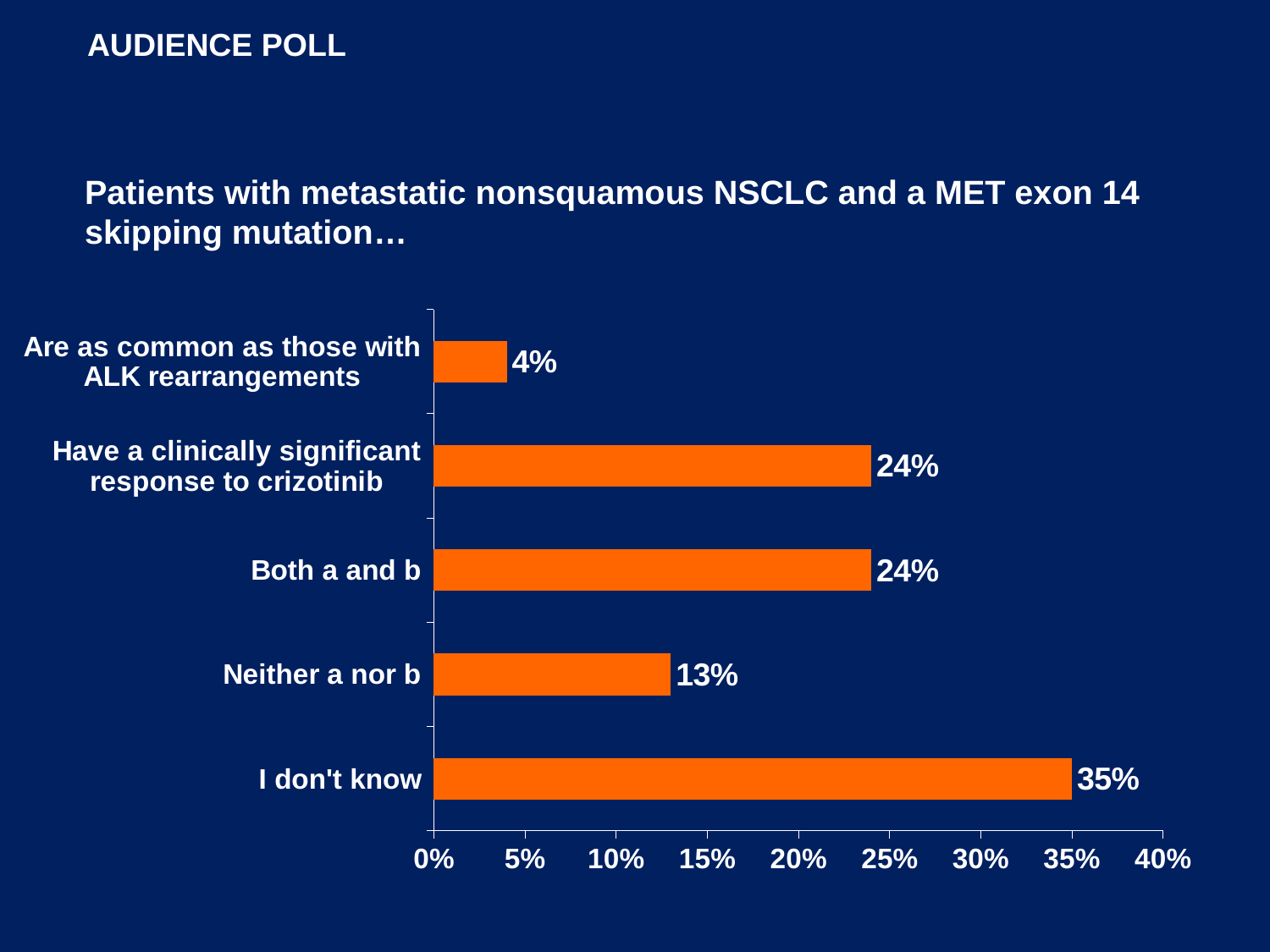

AUDIENCE POLL
Patients with metastatic nonsquamous NSCLC and a MET exon 14 skipping mutation…

### Chart

| Category | Series 1 |
|---|---|
| I don't know | 0.35 |
| Neither a nor b | 0.13 |
| Both a and b | 0.24 |
| Have a clinically significant response to crizotinib | 0.24 |
| Are as common as those with ALK rearrangements | 0.04 |